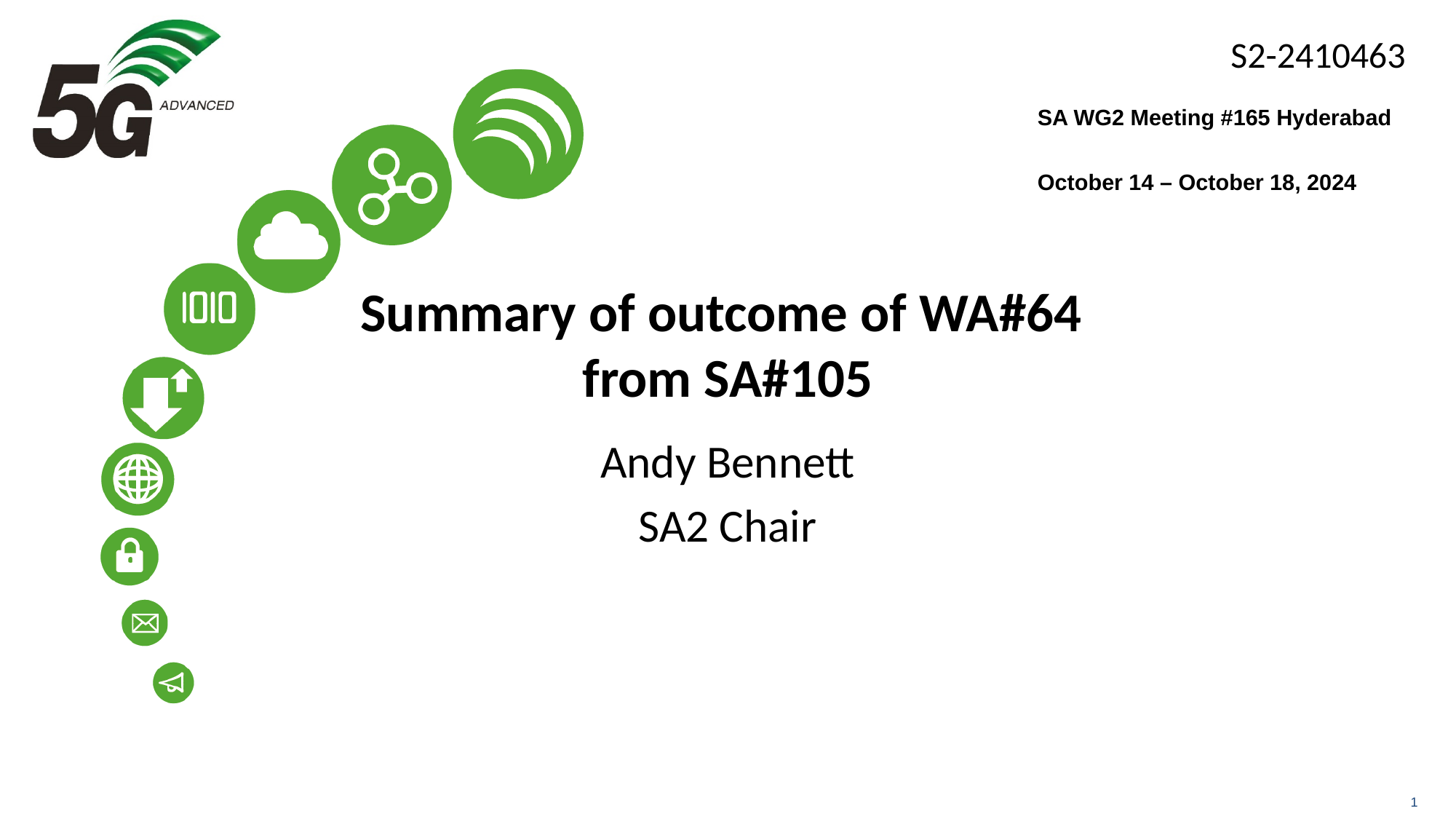

SA WG2 Meeting #165 Hyderabad
October 14 – October 18, 2024
# Summary of outcome of WA#64 from SA#105
Andy Bennett
SA2 Chair